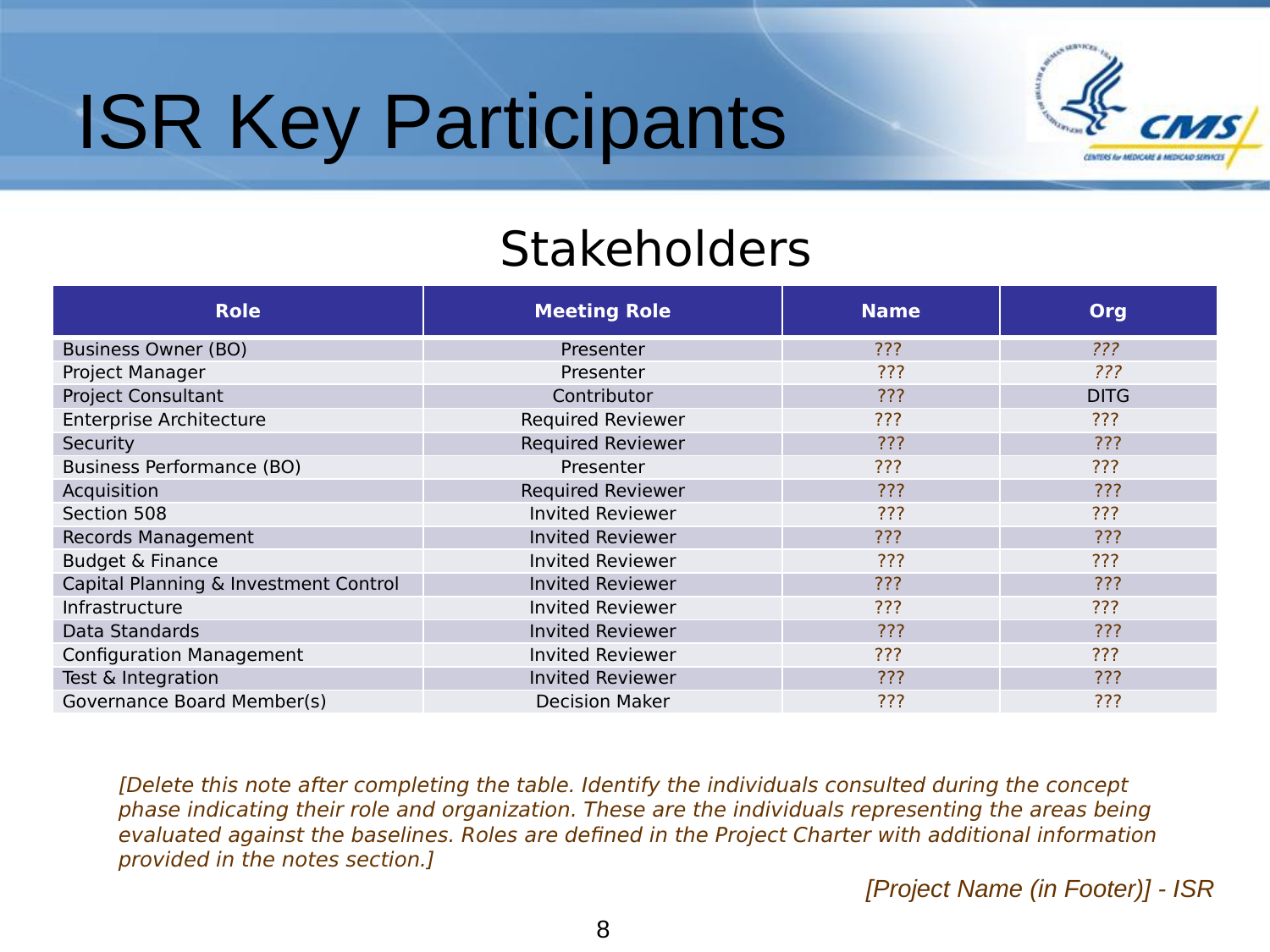

# ISR Key Participants
Stakeholders

[Delete this note after completing the table. Identify the individuals consulted during the concept phase indicating their role and organization. These are the individuals representing the areas being evaluated against the baselines. Roles are defined in the Project Charter with additional information provided in the notes section.]

| Role | Meeting Role | Name | Org |
| --- | --- | --- | --- |
| Business Owner (BO) | Presenter | ??? | ??? |
| Project Manager | Presenter | ??? | ??? |
| Project Consultant | Contributor | ??? | DITG |
| Enterprise Architecture | Required Reviewer | ??? | ??? |
| Security | Required Reviewer | ??? | ??? |
| Business Performance (BO) | Presenter | ??? | ??? |
| Acquisition | Required Reviewer | ??? | ??? |
| Section 508 | Invited Reviewer | ??? | ??? |
| Records Management | Invited Reviewer | ??? | ??? |
| Budget & Finance | Invited Reviewer | ??? | ??? |
| Capital Planning & Investment Control | Invited Reviewer | ??? | ??? |
| Infrastructure | Invited Reviewer | ??? | ??? |
| Data Standards | Invited Reviewer | ??? | ??? |
| Configuration Management | Invited Reviewer | ??? | ??? |
| Test & Integration | Invited Reviewer | ??? | ??? |
| Governance Board Member(s) | Decision Maker | ??? | ??? |
[Project Name (in Footer)] - ISR
8